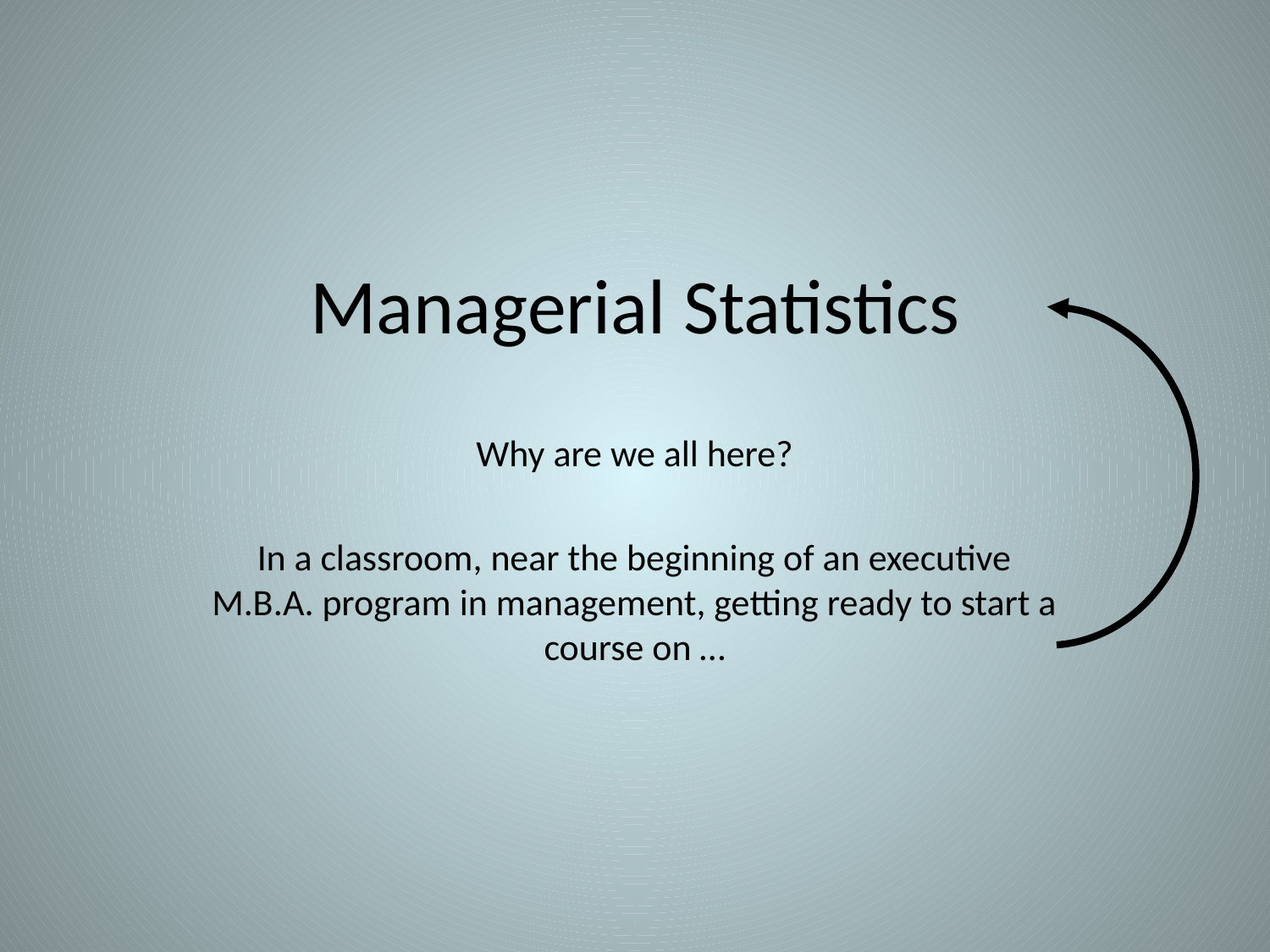

# Managerial Statistics

Why are we all here?

In a classroom, near the beginning of an executive M.B.A. program in management, getting ready to start a course on …